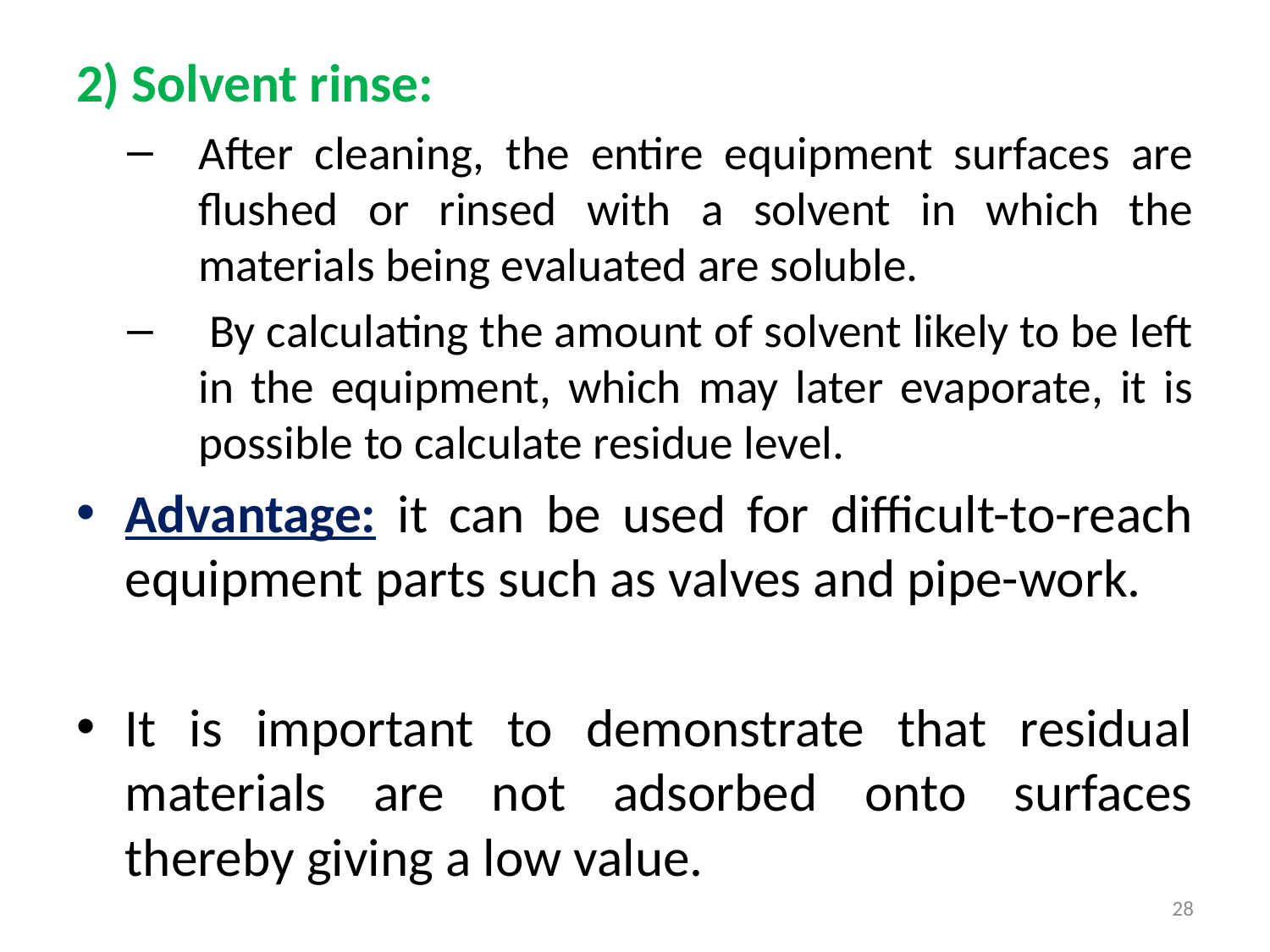

2) Solvent rinse:
After cleaning, the entire equipment surfaces are flushed or rinsed with a solvent in which the materials being evaluated are soluble.
 By calculating the amount of solvent likely to be left in the equipment, which may later evaporate, it is possible to calculate residue level.
Advantage: it can be used for difficult-to-reach equipment parts such as valves and pipe-work.

It is important to demonstrate that residual materials are not adsorbed onto surfaces thereby giving a low value.

28